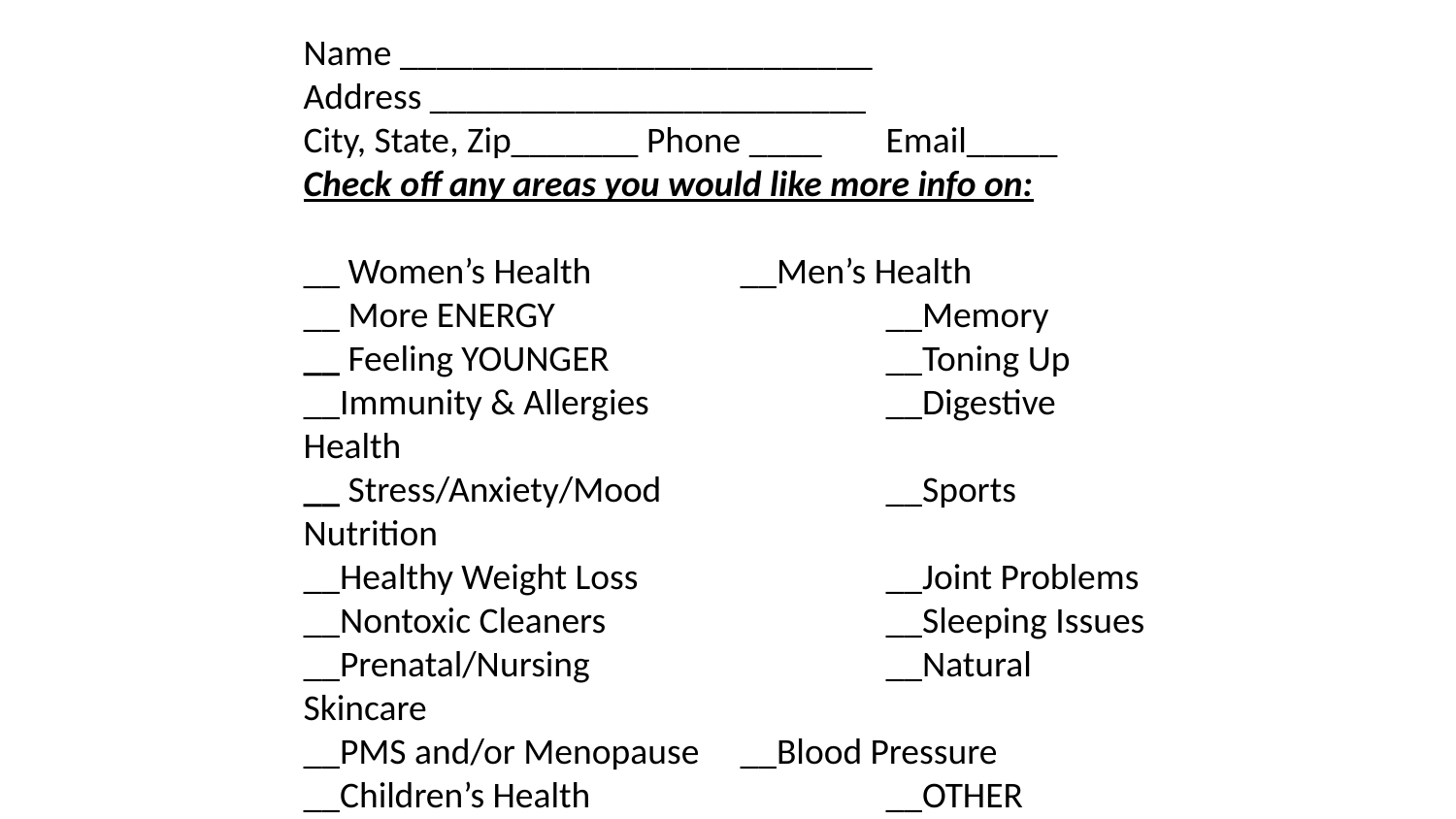

Name __________________________
Address ________________________
City, State, Zip_______ Phone ____	Email_____
Check off any areas you would like more info on:

__ Women’s Health		__Men’s Health
__ More ENERGY 			__Memory
__ Feeling YOUNGER		__Toning Up
__Immunity & Allergies 		__Digestive Health
__ Stress/Anxiety/Mood		__Sports Nutrition
__Healthy Weight Loss		__Joint Problems
__Nontoxic Cleaners		__Sleeping Issues
__Prenatal/Nursing 		__Natural Skincare
__PMS and/or Menopause 	__Blood Pressure
__Children’s Health 		__OTHER

__Earning EXTRA Income Sharing SHAKLEE